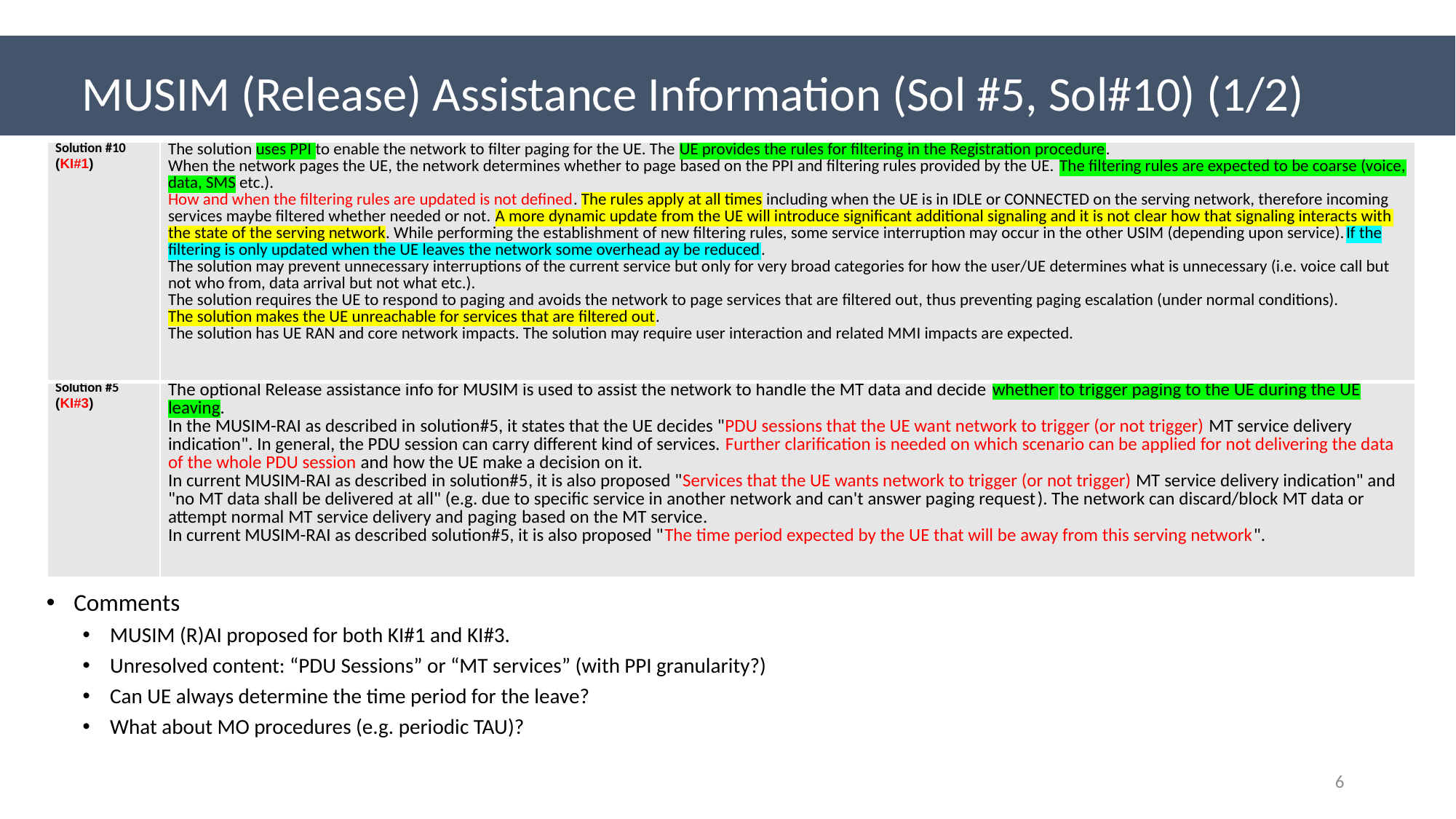

# MUSIM (Release) Assistance Information (Sol #5, Sol#10) (1/2)
| Solution #10 (KI#1) | The solution uses PPI to enable the network to filter paging for the UE. The UE provides the rules for filtering in the Registration procedure. When the network pages the UE, the network determines whether to page based on the PPI and filtering rules provided by the UE. The filtering rules are expected to be coarse (voice, data, SMS etc.). How and when the filtering rules are updated is not defined. The rules apply at all times including when the UE is in IDLE or CONNECTED on the serving network, therefore incoming services maybe filtered whether needed or not. A more dynamic update from the UE will introduce significant additional signaling and it is not clear how that signaling interacts with the state of the serving network. While performing the establishment of new filtering rules, some service interruption may occur in the other USIM (depending upon service).If the filtering is only updated when the UE leaves the network some overhead ay be reduced. The solution may prevent unnecessary interruptions of the current service but only for very broad categories for how the user/UE determines what is unnecessary (i.e. voice call but not who from, data arrival but not what etc.). The solution requires the UE to respond to paging and avoids the network to page services that are filtered out, thus preventing paging escalation (under normal conditions). The solution makes the UE unreachable for services that are filtered out. The solution has UE RAN and core network impacts. The solution may require user interaction and related MMI impacts are expected. |
| --- | --- |
| Solution #5 (KI#3) | The optional Release assistance info for MUSIM is used to assist the network to handle the MT data and decide whether to trigger paging to the UE during the UE leaving. In the MUSIM-RAI as described in solution#5, it states that the UE decides "PDU sessions that the UE want network to trigger (or not trigger) MT service delivery indication". In general, the PDU session can carry different kind of services. Further clarification is needed on which scenario can be applied for not delivering the data of the whole PDU session and how the UE make a decision on it. In current MUSIM-RAI as described in solution#5, it is also proposed "Services that the UE wants network to trigger (or not trigger) MT service delivery indication" and "no MT data shall be delivered at all" (e.g. due to specific service in another network and can't answer paging request). The network can discard/block MT data or attempt normal MT service delivery and paging based on the MT service. In current MUSIM-RAI as described solution#5, it is also proposed "The time period expected by the UE that will be away from this serving network". |
Comments
MUSIM (R)AI proposed for both KI#1 and KI#3.
Unresolved content: “PDU Sessions” or “MT services” (with PPI granularity?)
Can UE always determine the time period for the leave?
What about MO procedures (e.g. periodic TAU)?
6